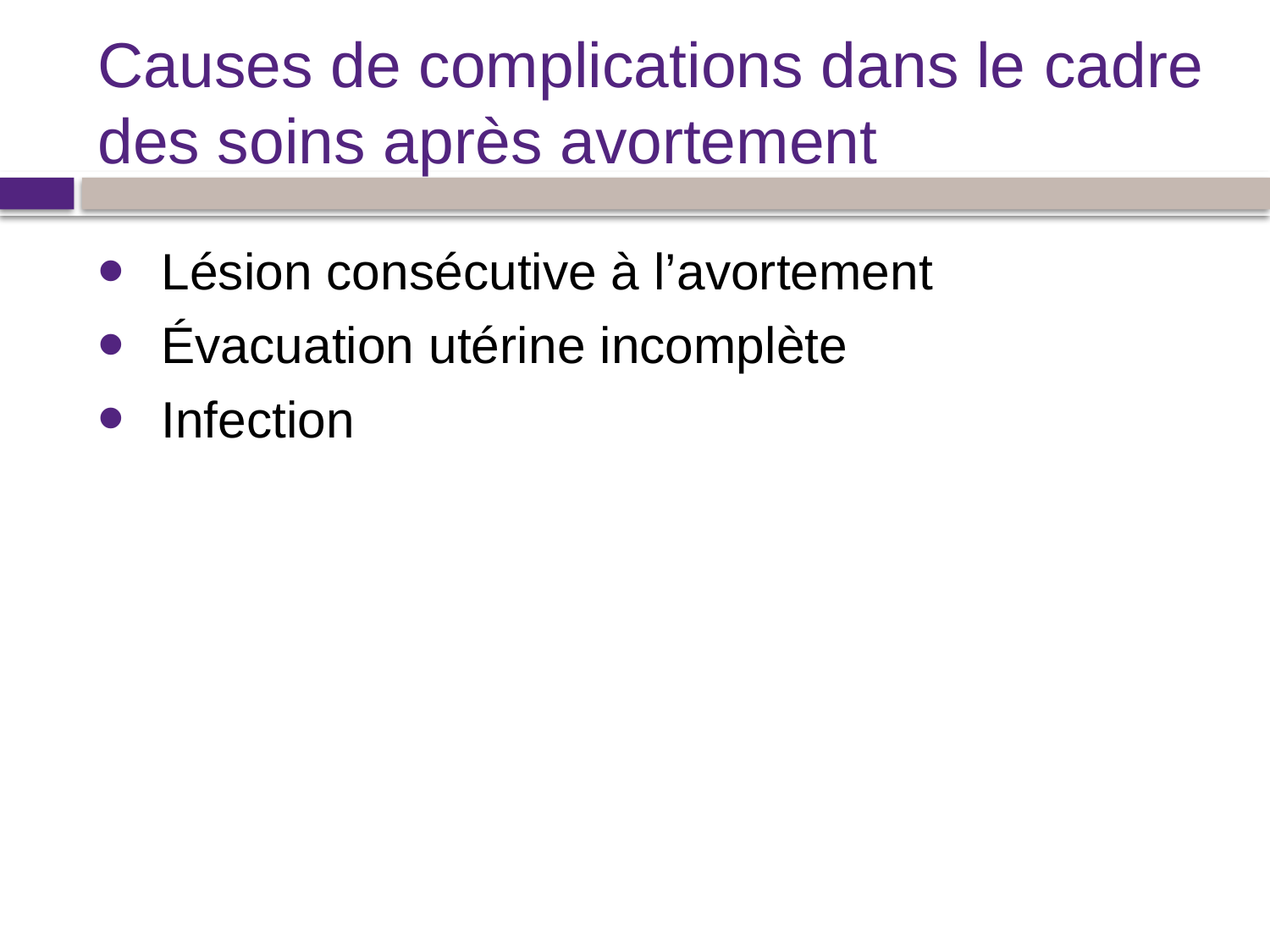

# Causes de complications dans le cadre des soins après avortement
Lésion consécutive à l’avortement
Évacuation utérine incomplète
Infection